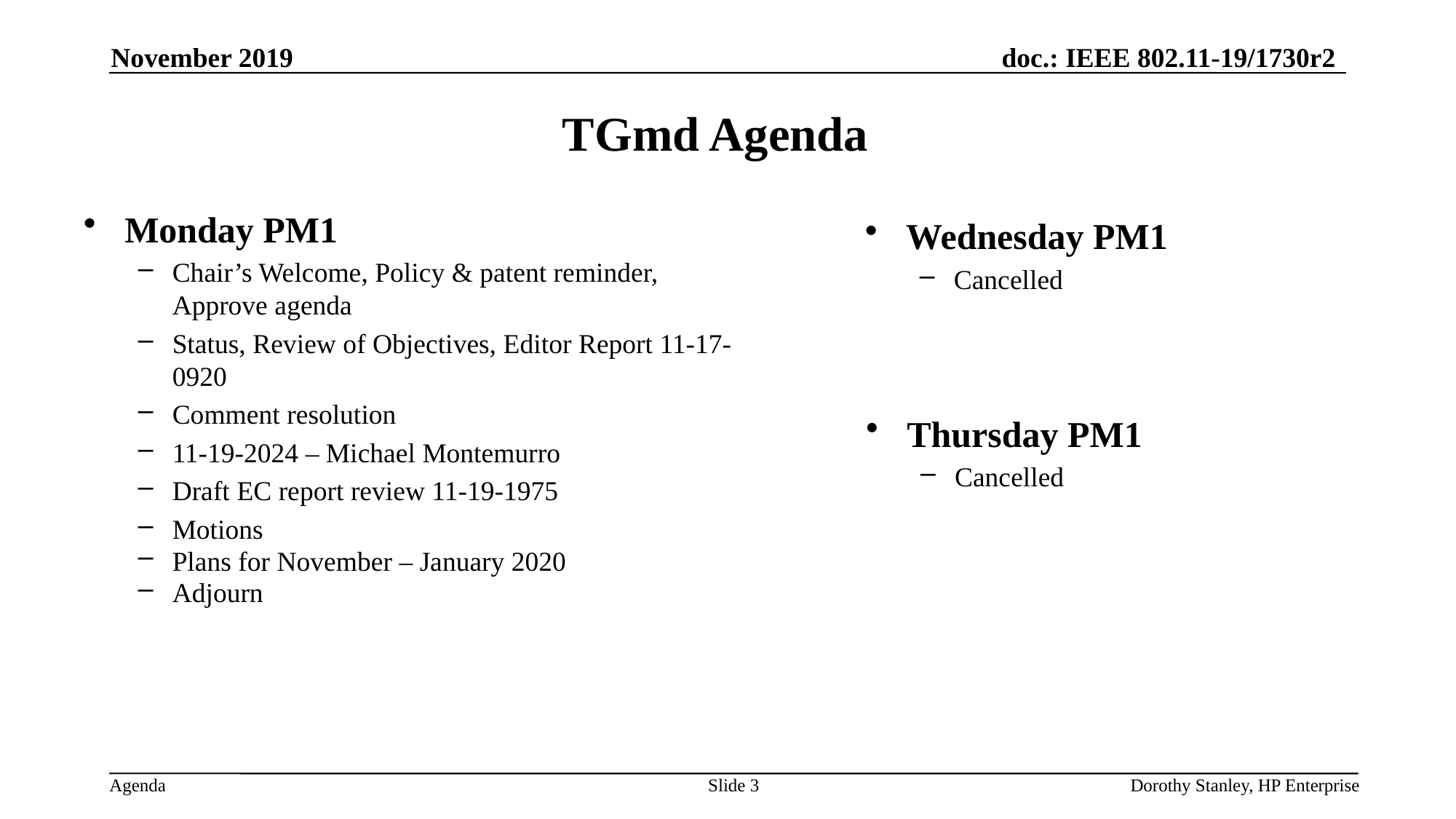

November 2019
# TGmd Agenda
Monday PM1
Chair’s Welcome, Policy & patent reminder, Approve agenda
Status, Review of Objectives, Editor Report 11-17-0920
Comment resolution
11-19-2024 – Michael Montemurro
Draft EC report review 11-19-1975
Motions
Plans for November – January 2020
Adjourn

Wednesday PM1
Cancelled

Thursday PM1
Cancelled

Slide 3
Dorothy Stanley, HP Enterprise